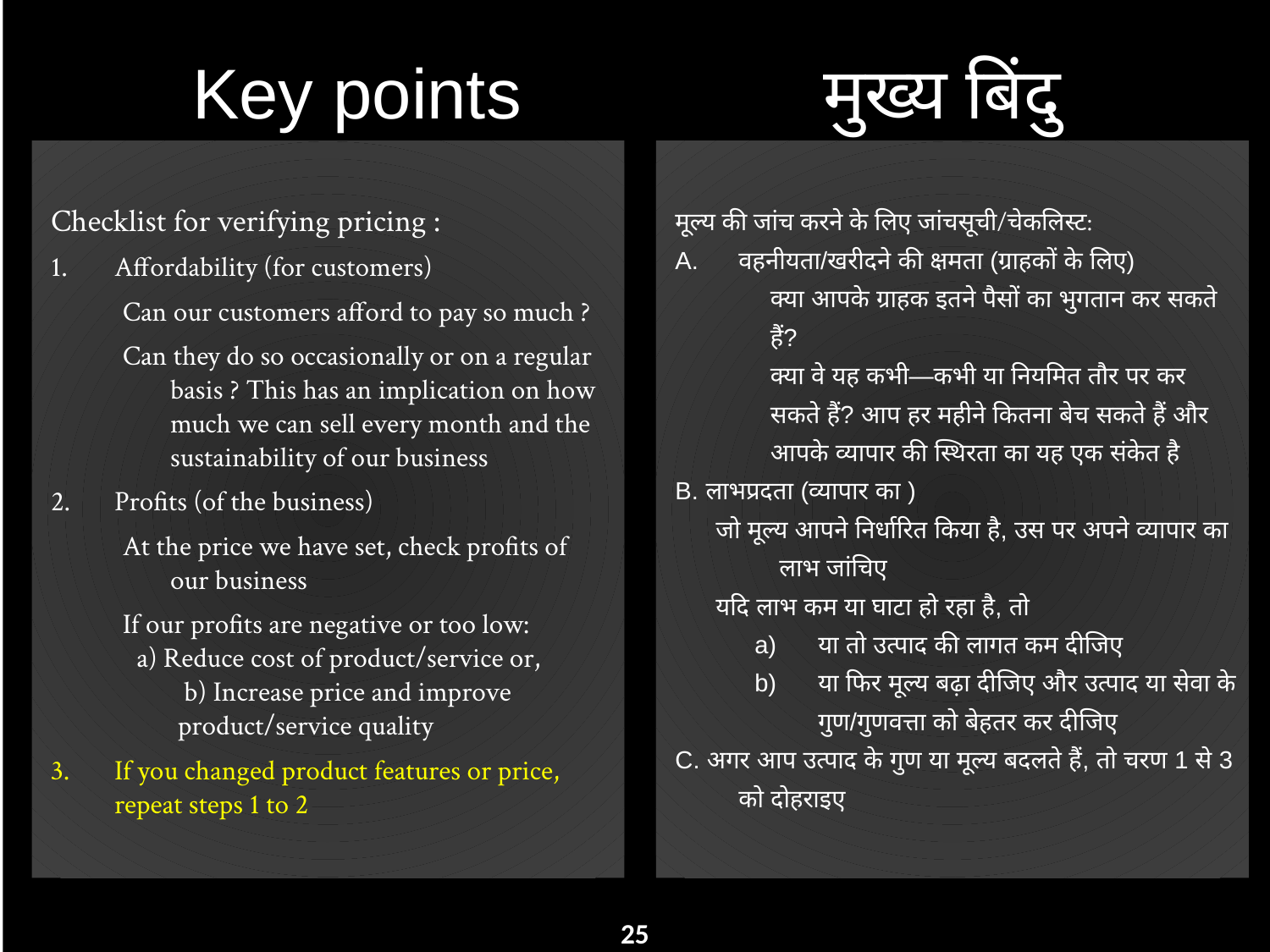

Key points
मुख्य बिंदु
Checklist for verifying pricing :
Affordability (for customers)
Can our customers afford to pay so much ?
Can they do so occasionally or on a regular basis ? This has an implication on how much we can sell every month and the sustainability of our business
Profits (of the business)
At the price we have set, check profits of our business
If our profits are negative or too low:
 a) Reduce cost of product/service or,
 b) Increase price and improve  product/service quality
If you changed product features or price, repeat steps 1 to 2
मूल्य की जांच करने के लिए जांचसूची/चेकलिस्ट:
वहनीयता/खरीदने की क्षमता (ग्राहकों के लिए)
क्या आपके ग्राहक इतने पैसों का भुगतान कर सकते हैं?
क्या वे यह कभी—कभी या नियमित तौर पर कर सकते हैं? आप हर महीने कितना बेच सकते हैं और आपके व्यापार की स्थिरता का यह एक संकेत है
B. लाभप्रदता (व्यापार का )
जो मूल्य आपने निर्धारित किया है, उस पर अपने व्यापार का लाभ जांचिए
यदि लाभ कम या घाटा हो रहा है, तो
या तो उत्पाद की लागत कम दीजिए
या फिर मूल्य बढ़ा दीजिए और उत्पाद या सेवा के गुण/गुणवत्ता को बेहतर कर दीजिए
C. अगर आप उत्पाद के गुण या मूल्य बदलते हैं, तो चरण 1 से 3 को दोहराइए
25